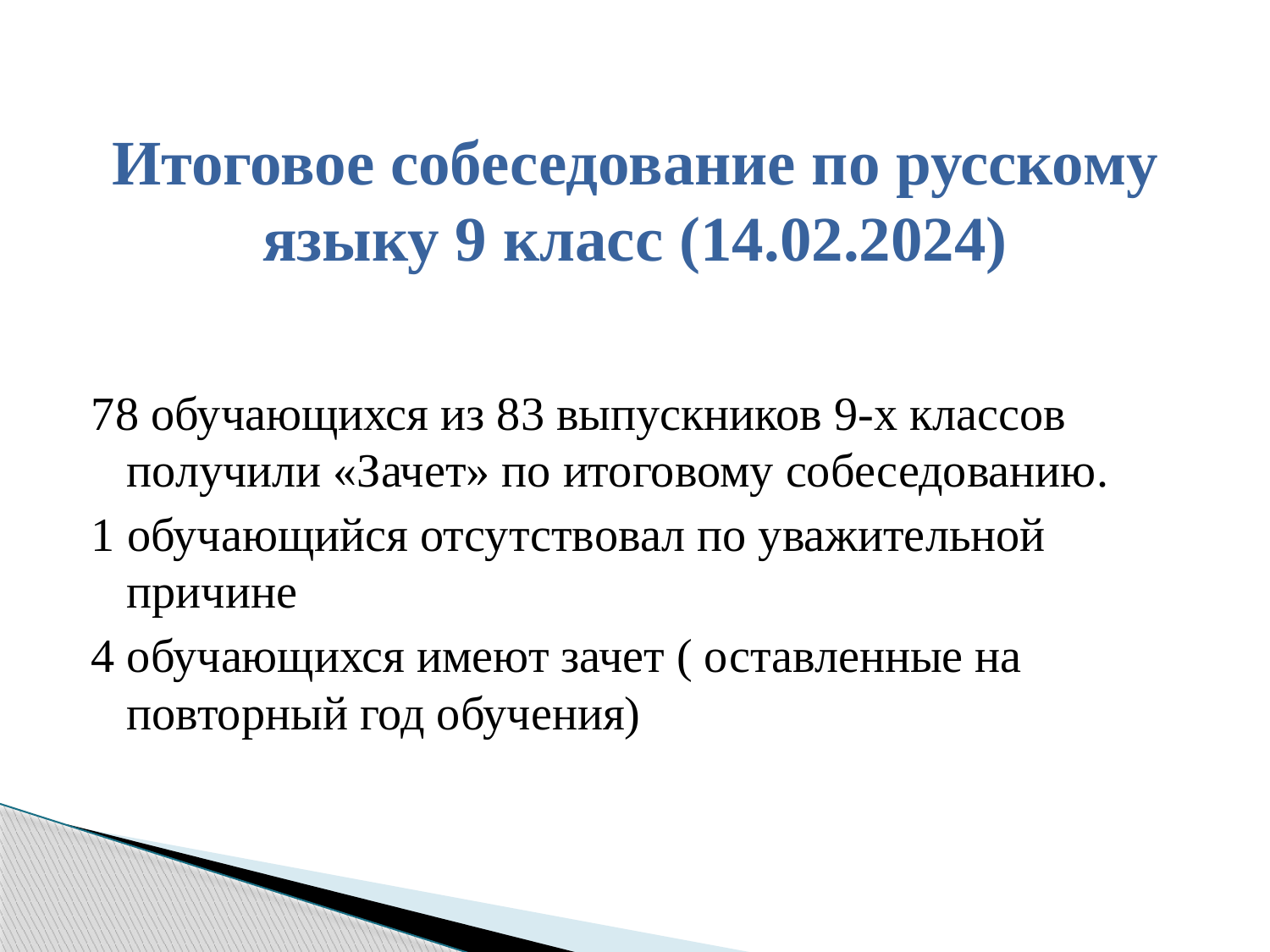

# Итоговое собеседование по русскому языку 9 класс (14.02.2024)
78 обучающихся из 83 выпускников 9-х классов получили «Зачет» по итоговому собеседованию.
1 обучающийся отсутствовал по уважительной причине
4 обучающихся имеют зачет ( оставленные на повторный год обучения)